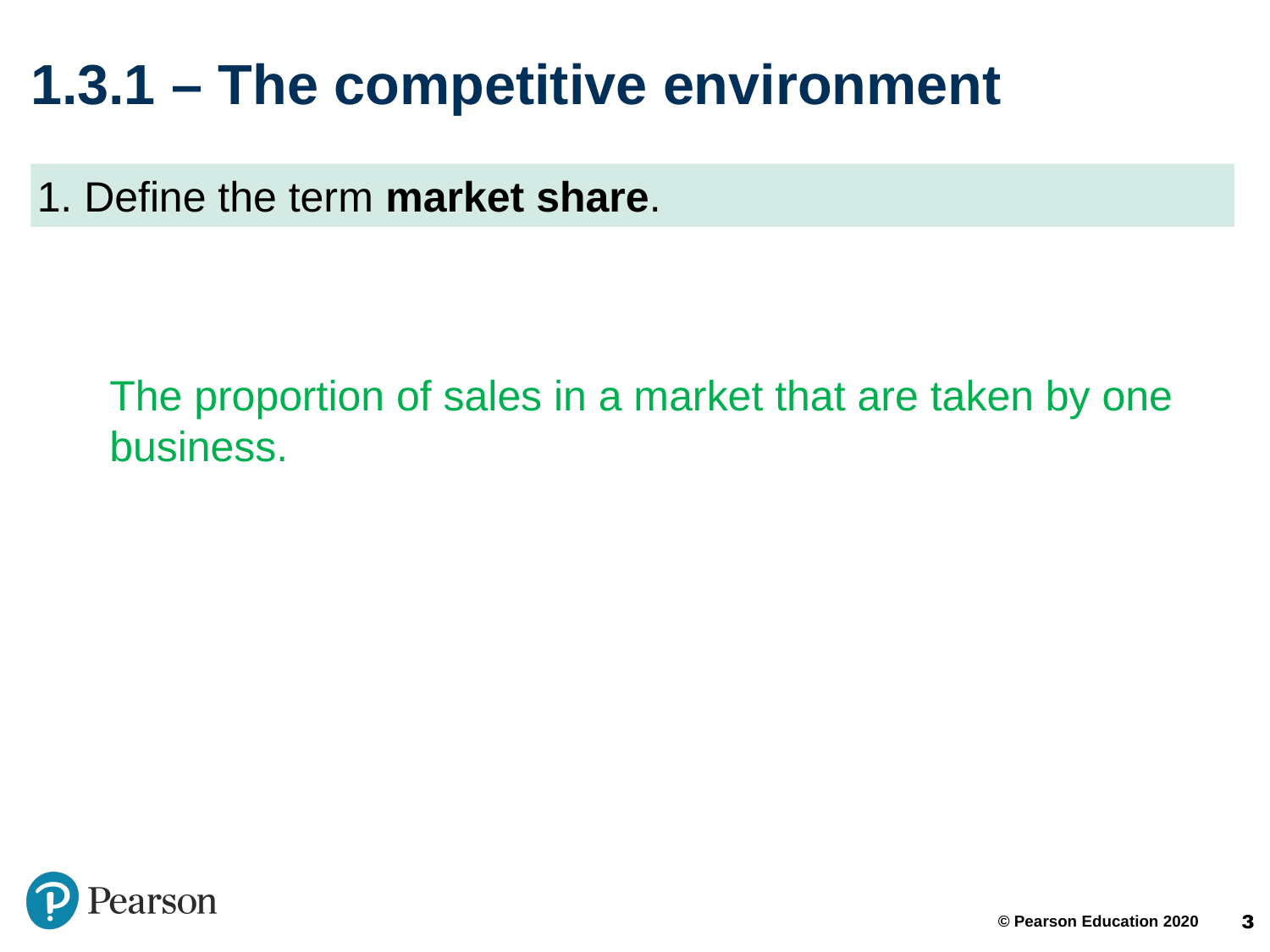

# 1.3.1 – The competitive environment
1. Define the term market share.
The proportion of sales in a market that are taken by one business.
3